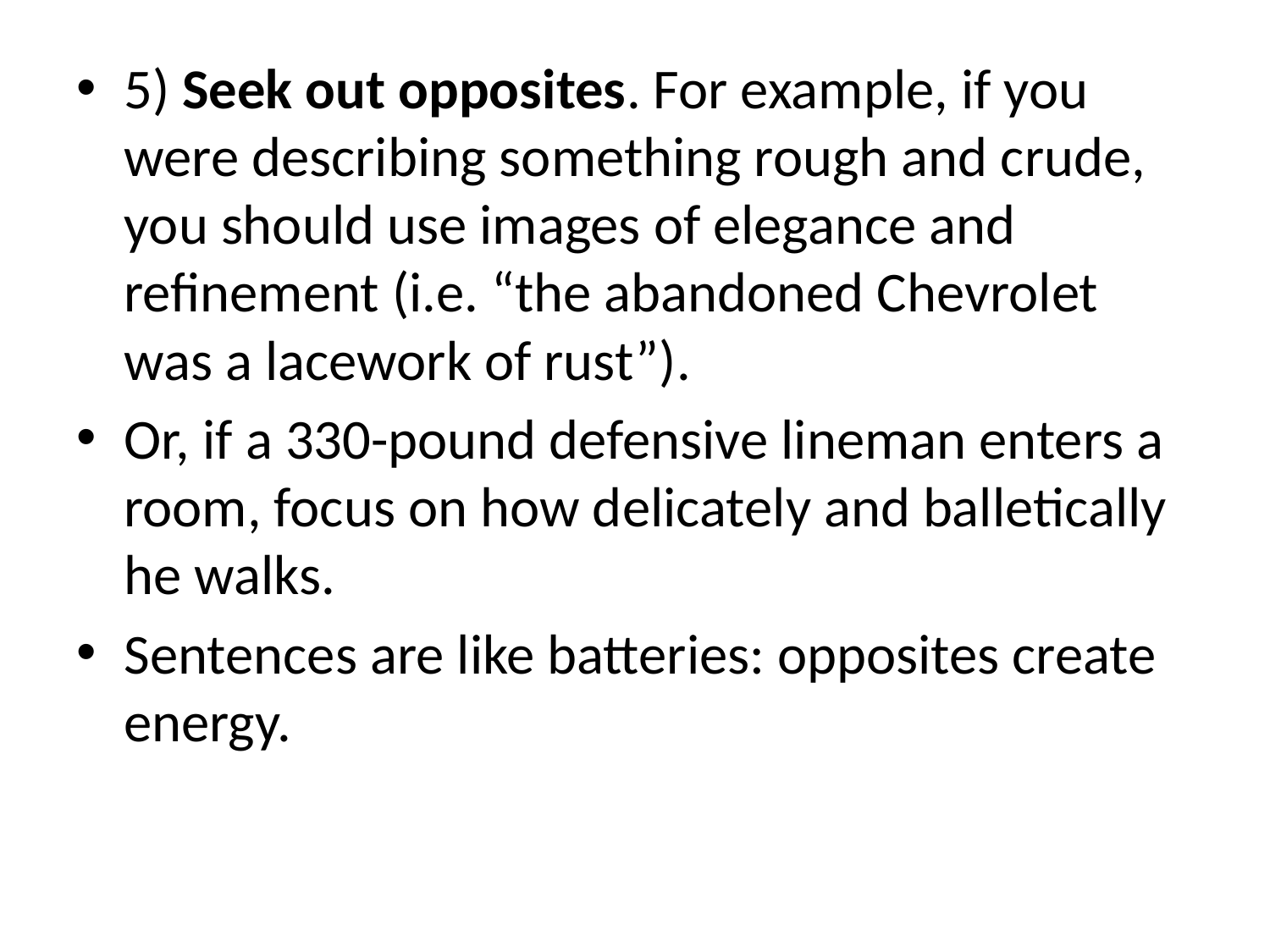

5) Seek out opposites. For example, if you were describing something rough and crude, you should use images of elegance and refinement (i.e. “the abandoned Chevrolet was a lacework of rust”).
Or, if a 330-pound defensive lineman enters a room, focus on how delicately and balletically he walks.
Sentences are like batteries: opposites create energy.